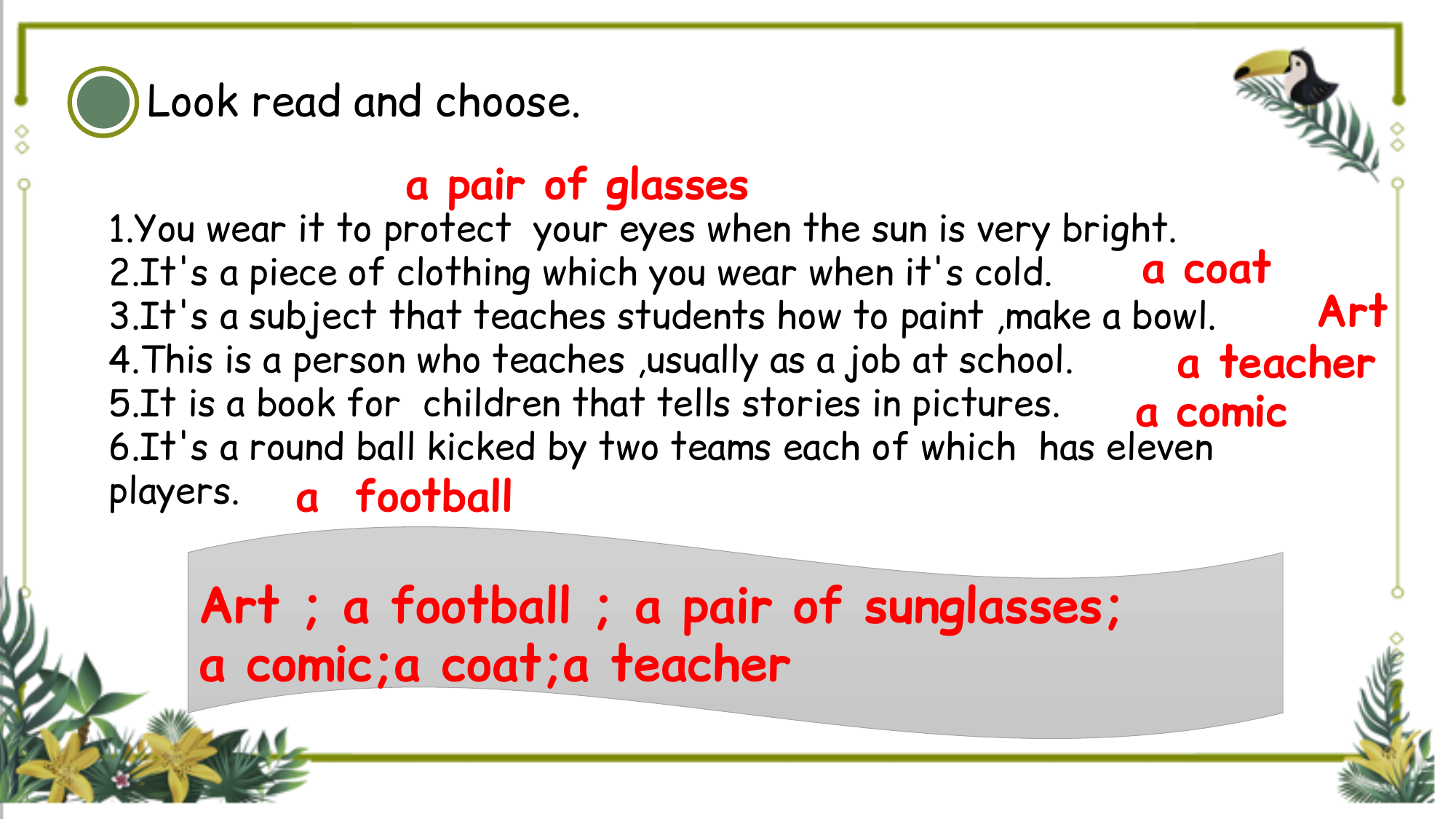

Look read and choose.

a pair of glasses
1.You wear it to protect  your eyes when the sun is very bright.
2.It's a piece of clothing which you wear when it's cold.
3.It's a subject that teaches students how to paint ,make a bowl.
4.This is a person who teaches ,usually as a job at school.
5.It is a book for  children that tells stories in pictures.
6.It's a round ball kicked by two teams each of which  has eleven players.

 a coat
Art
a teacher
a comic
 a  football
Art ; a football ; a pair of sunglasses;
a comic;a coat;a teacher